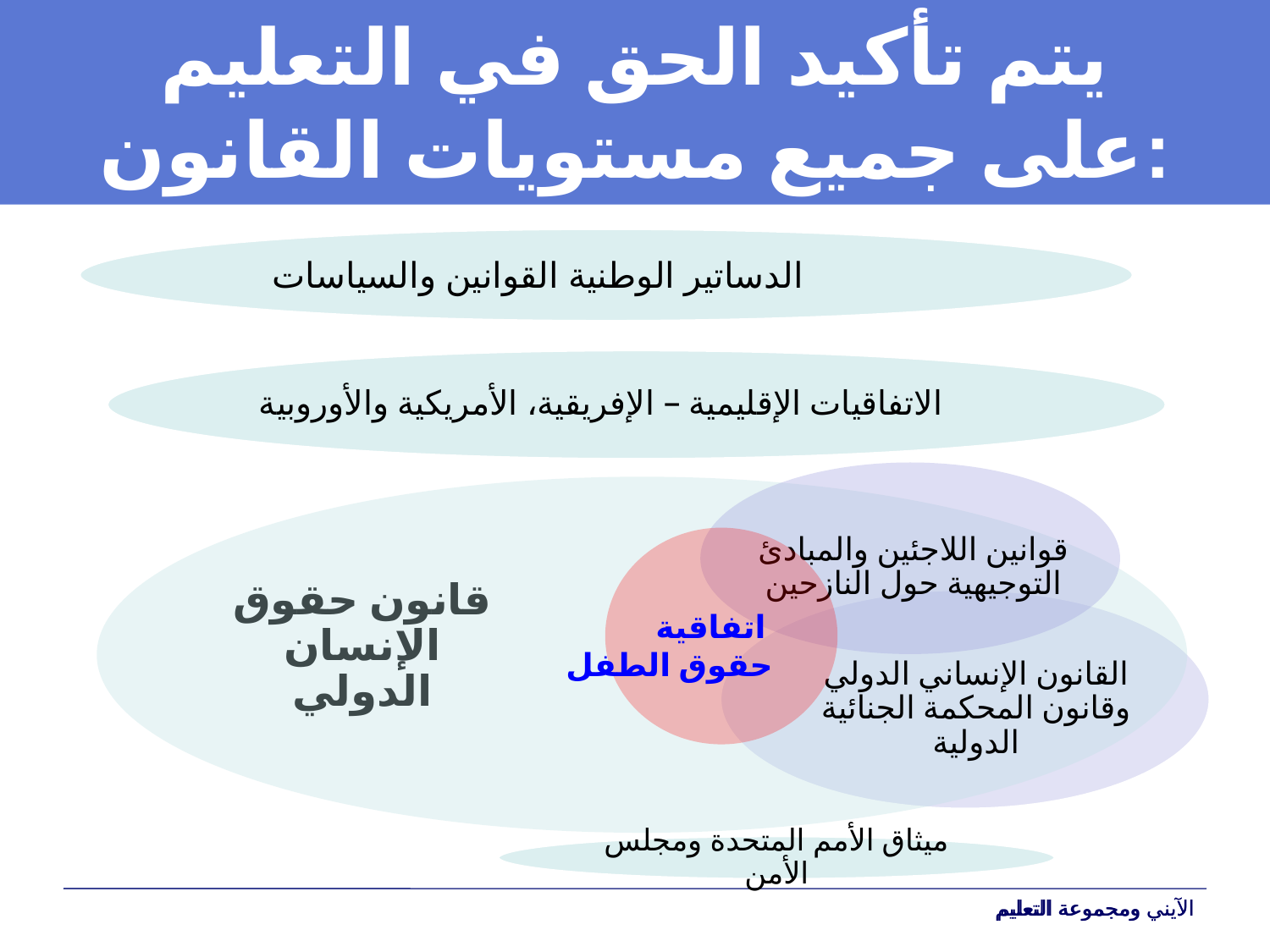

# يتم تأكيد الحق في التعليم على جميع مستويات القانون:

الدساتير الوطنية القوانين والسياسات
الاتفاقيات الإقليمية – الإفريقية، الأمريكية والأوروبية
قانون حقوق الإنسان الدولي
القانون الإنساني الدولي وقانون المحكمة الجنائية الدولية
قوانين اللاجئين والمبادئ التوجيهية حول النازحين

          اتفاقية حقوق الطفل

ميثاق الأمم المتحدة ومجلس الأمن
الآيني ومجموعة التعليم
الآيني ومجموعة التعليم